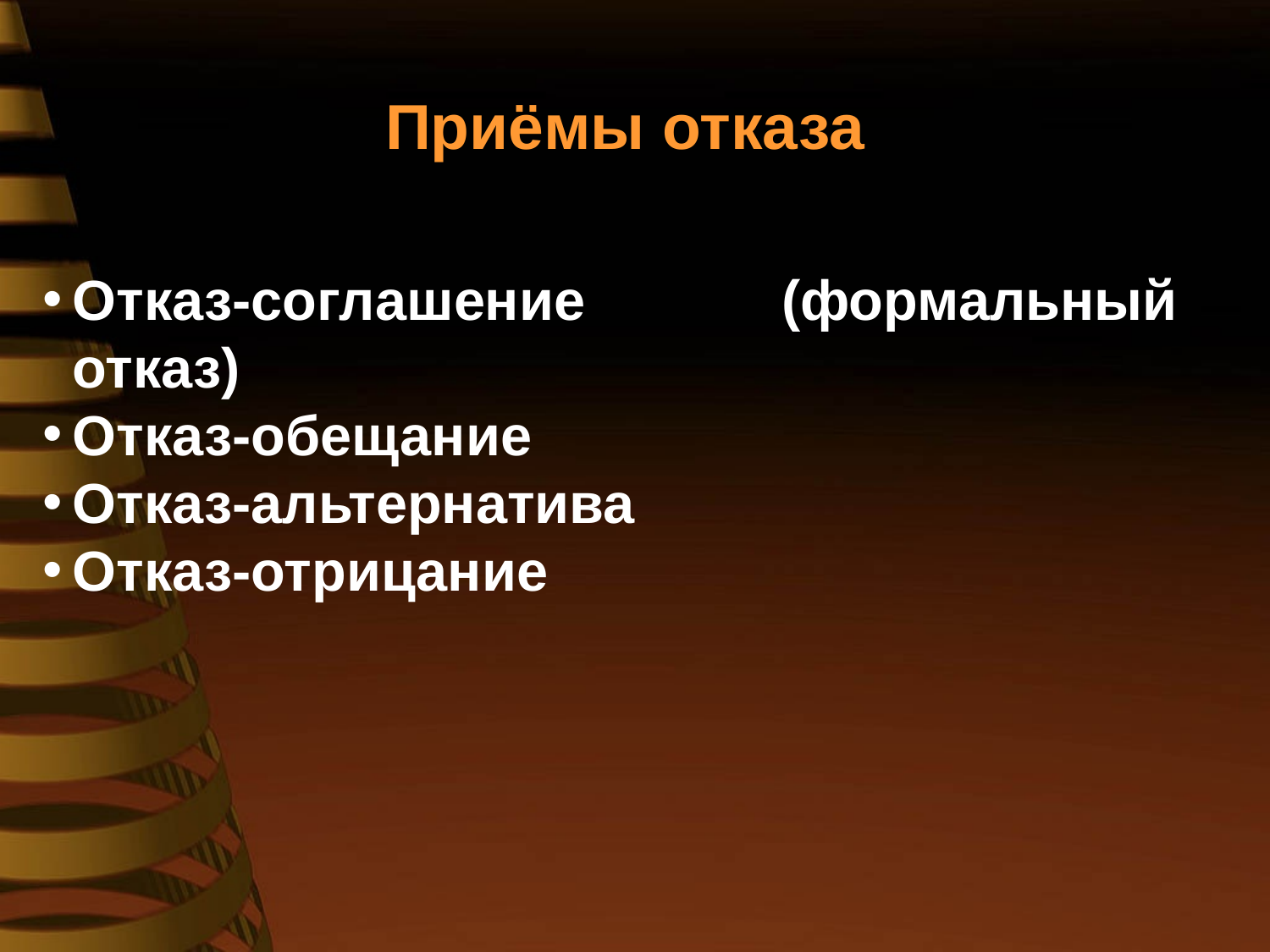

Приёмы отказа
Отказ-соглашение (формальный отказ)
Отказ-обещание
Отказ-альтернатива
Отказ-отрицание